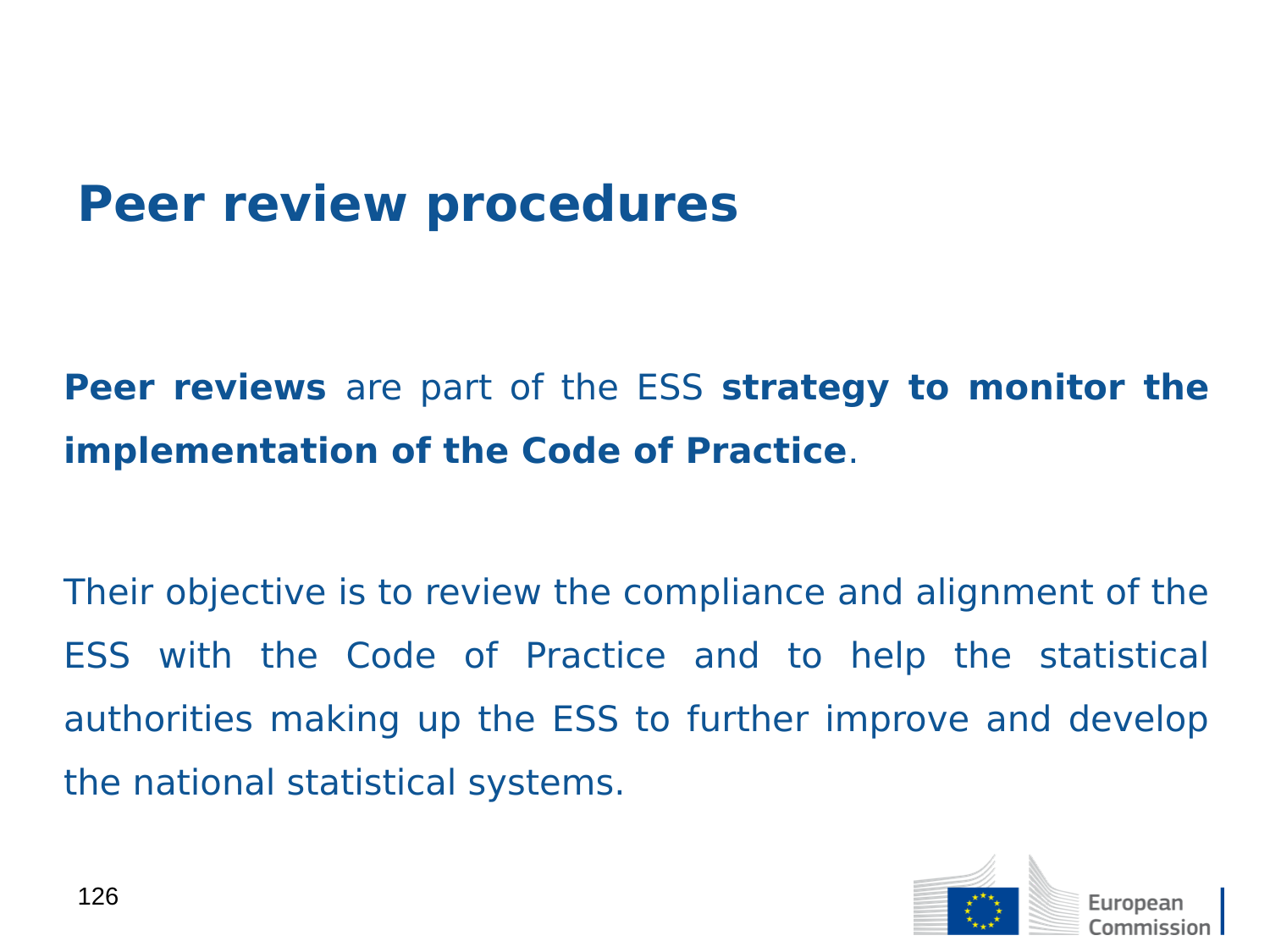

# Peer review procedures
Peer reviews are part of the ESS strategy to monitor the implementation of the Code of Practice.

Their objective is to review the compliance and alignment of the ESS with the Code of Practice and to help the statistical authorities making up the ESS to further improve and develop the national statistical systems.

126